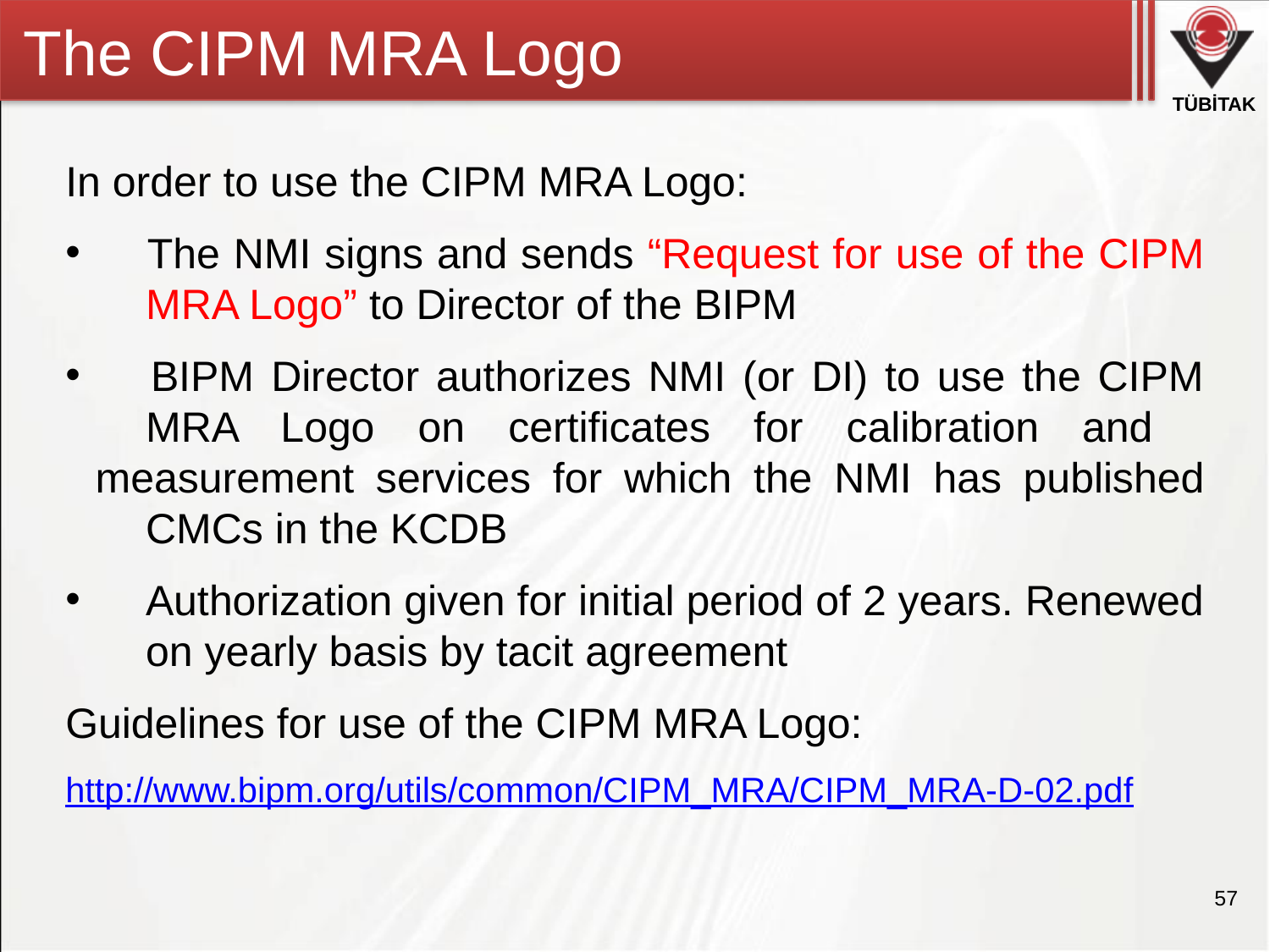

The CIPM MRA Logo

In order to use the CIPM MRA Logo:
 	The NMI signs and sends “Request for use of the CIPM 	MRA Logo” to Director of the BIPM
 	BIPM Director authorizes NMI (or DI) to use the CIPM 	MRA Logo on certificates for calibration and 	measurement services for which the NMI has published 	CMCs in the KCDB
 	Authorization given for initial period of 2 years. Renewed 	on yearly basis by tacit agreement
Guidelines for use of the CIPM MRA Logo:
http://www.bipm.org/utils/common/CIPM_MRA/CIPM_MRA-D-02.pdf
57